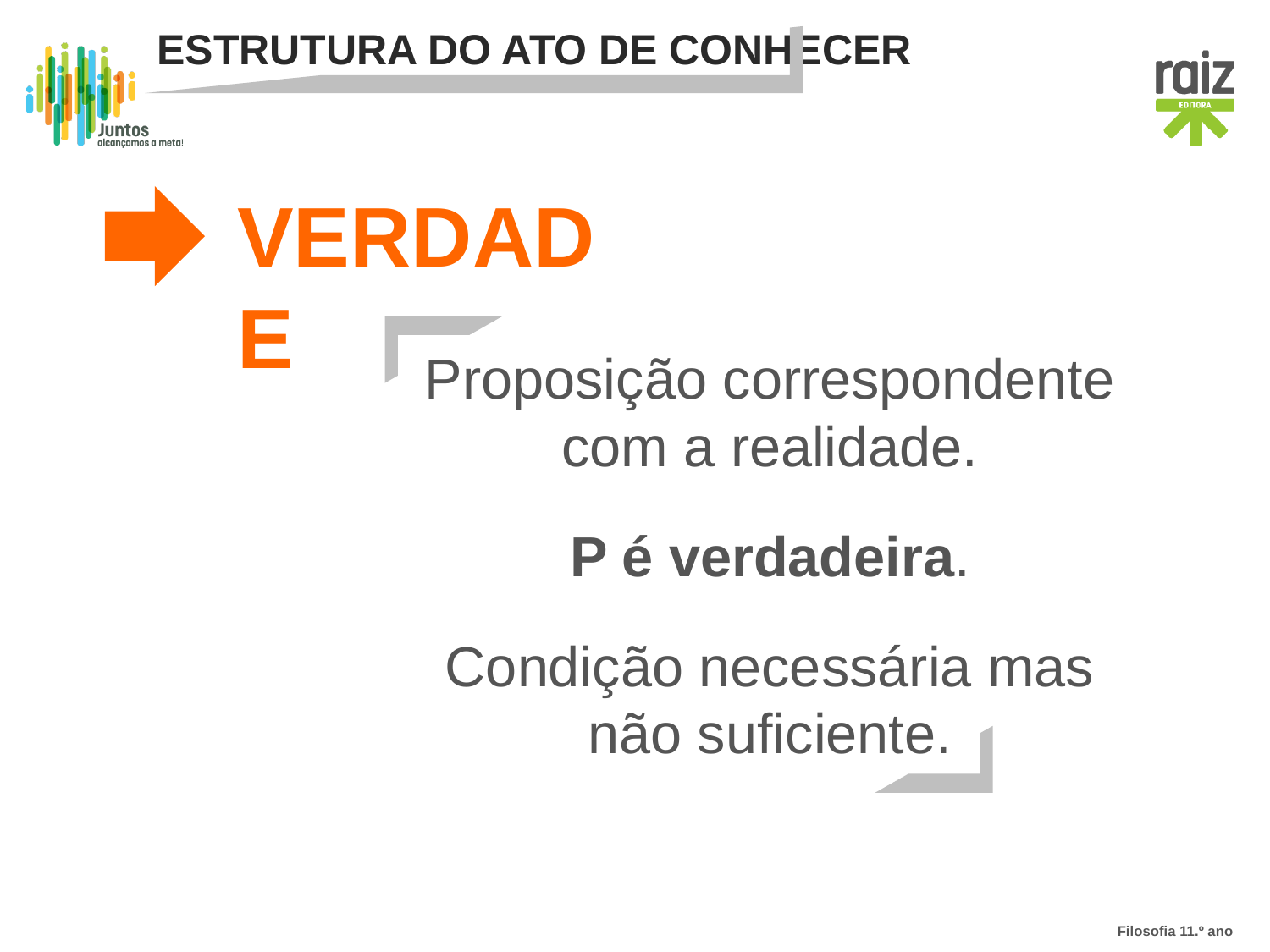

Estrutura do ato de conhecer

Verdade

Proposição correspondente com a realidade.
P é verdadeira.
Condição necessária mas não suficiente.